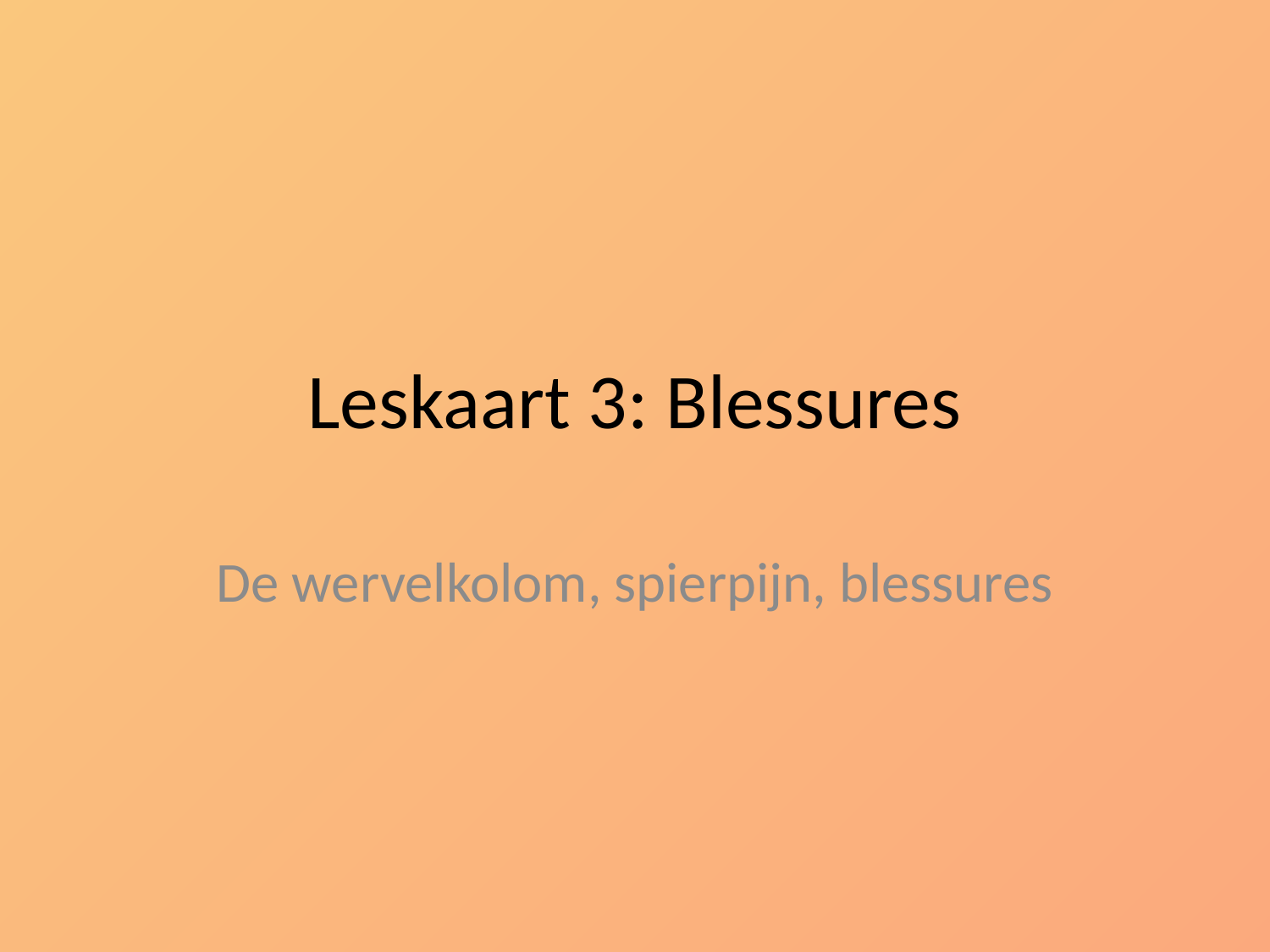

# Leskaart 3: Blessures
De wervelkolom, spierpijn, blessures